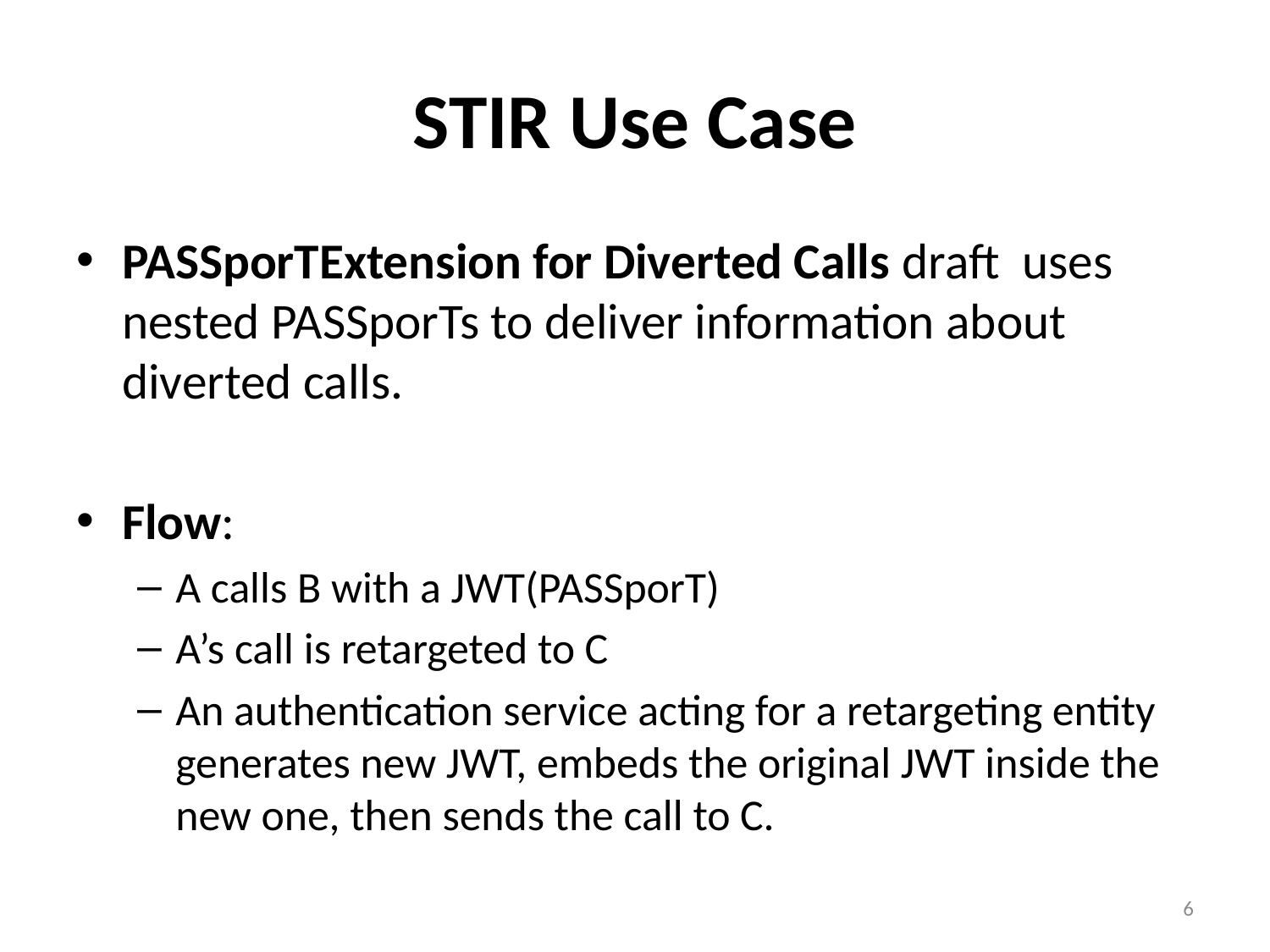

# STIR Use Case
PASSporTExtension for Diverted Calls draft  uses nested PASSporTs to deliver information about diverted calls.

Flow:
A calls B with a JWT(PASSporT)
A’s call is retargeted to C
An authentication service acting for a retargeting entity generates new JWT, embeds the original JWT inside the new one, then sends the call to C.

6